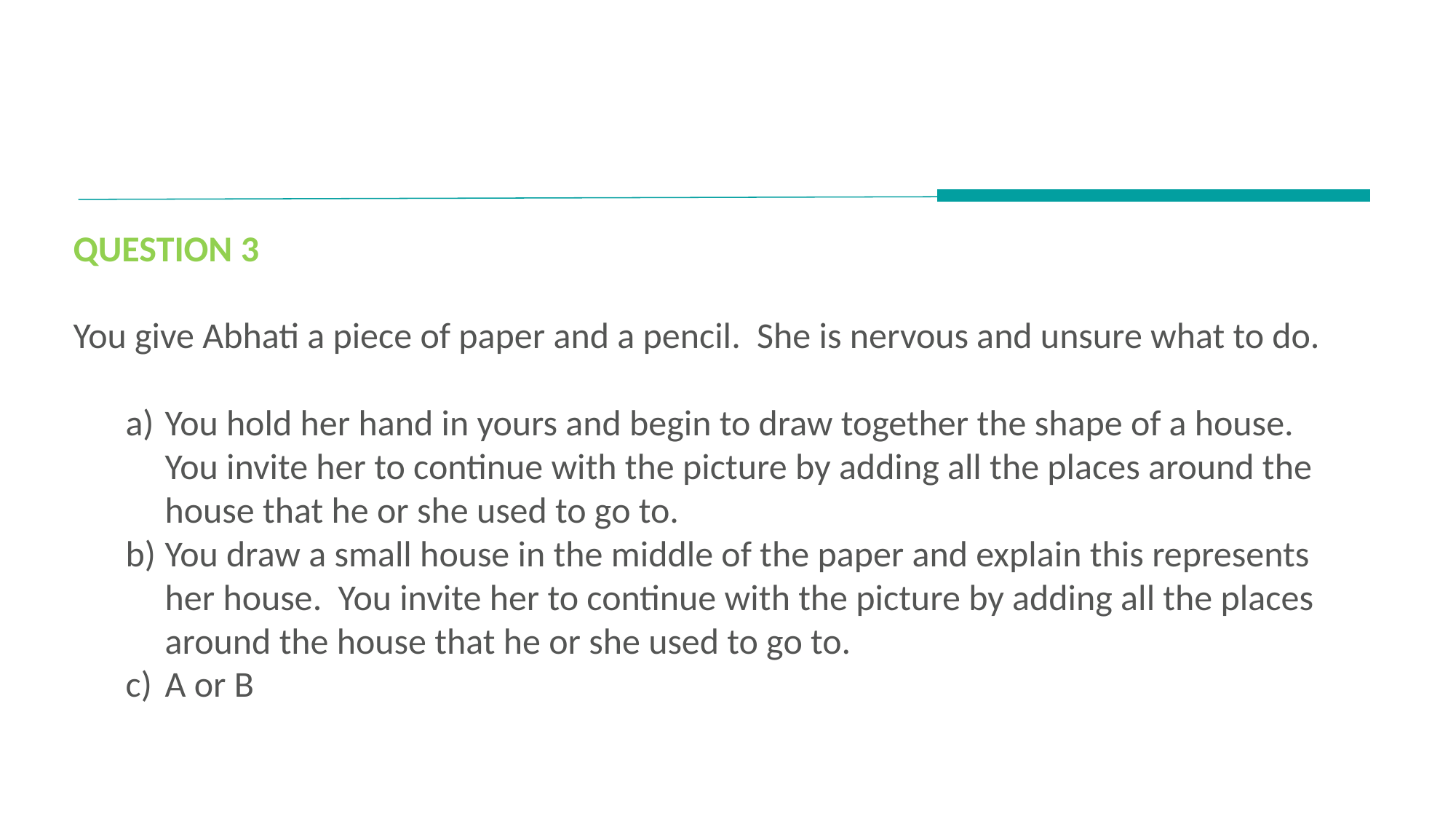

QUESTION 3
You give Abhati a piece of paper and a pencil.  She is nervous and unsure what to do.
You hold her hand in yours and begin to draw together the shape of a house.  You invite her to continue with the picture by adding all the places around the house that he or she used to go to.
You draw a small house in the middle of the paper and explain this represents her house.  You invite her to continue with the picture by adding all the places around the house that he or she used to go to.
A or B